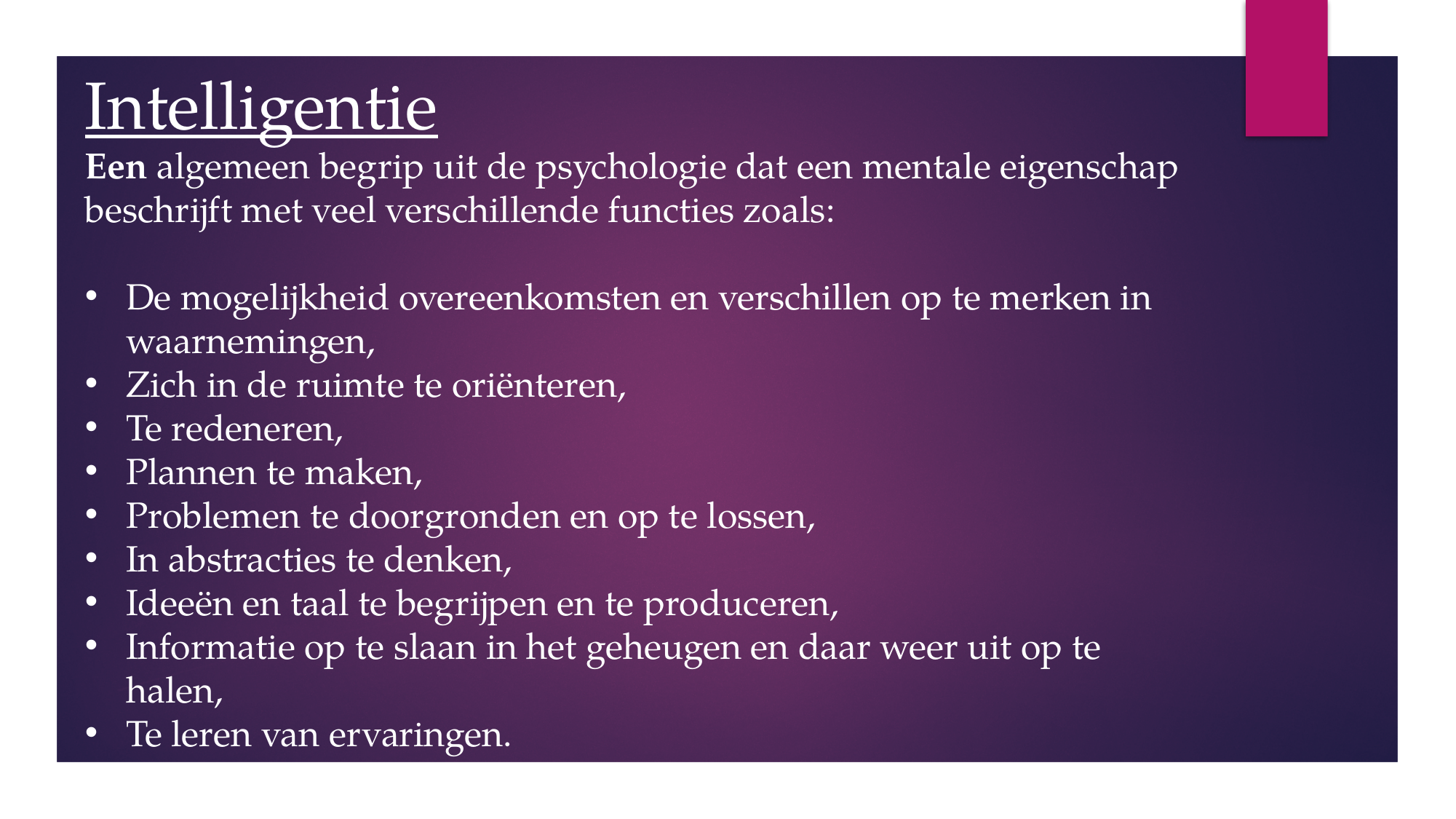

Intelligentie
Een algemeen begrip uit de psychologie dat een mentale eigenschap beschrijft met veel verschillende functies zoals:

De mogelijkheid overeenkomsten en verschillen op te merken in waarnemingen,
Zich in de ruimte te oriënteren,
Te redeneren,
Plannen te maken,
Problemen te doorgronden en op te lossen,
In abstracties te denken,
Ideeën en taal te begrijpen en te produceren,
Informatie op te slaan in het geheugen en daar weer uit op te halen,
Te leren van ervaringen.